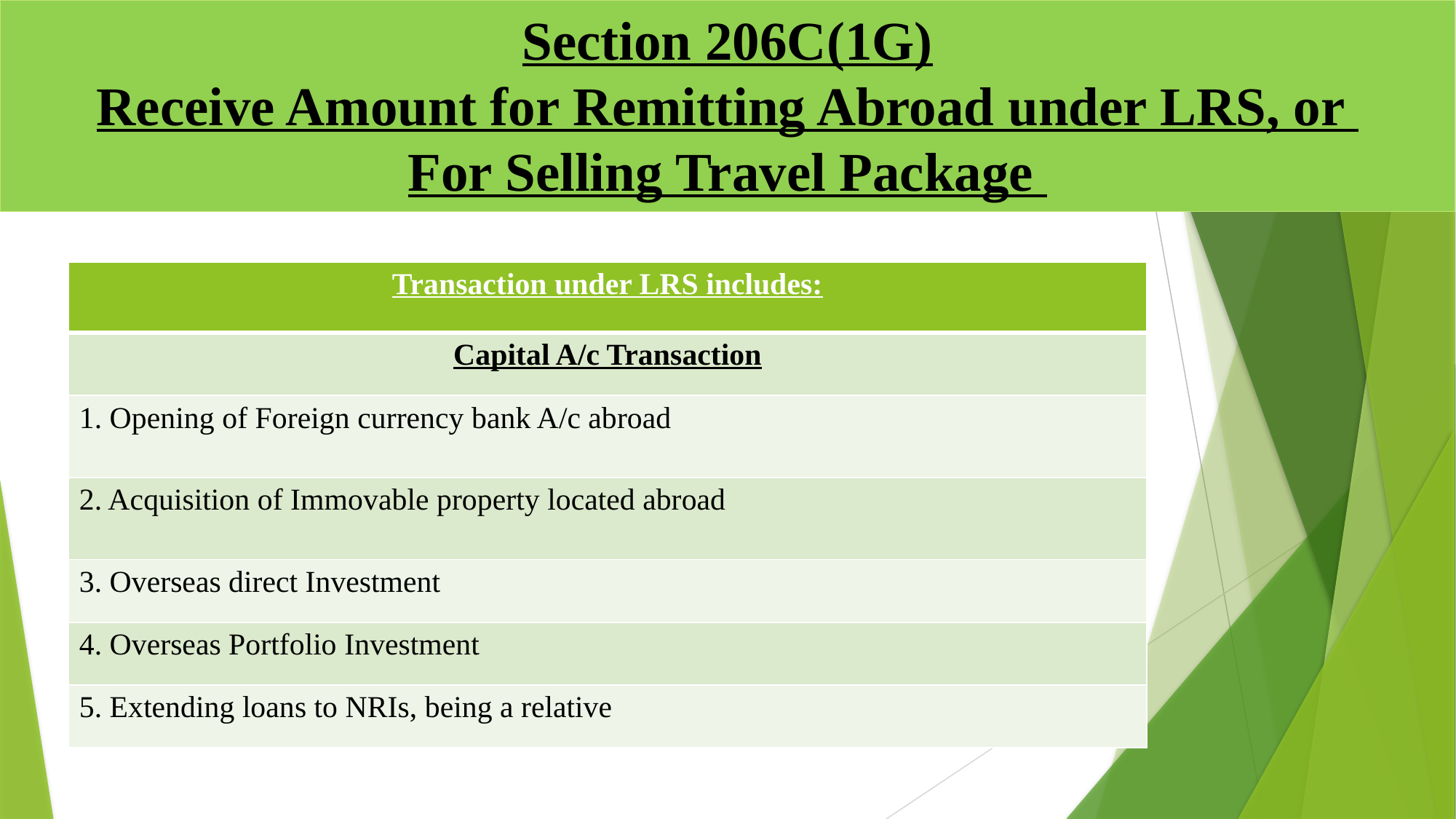

# Section 206C(1G) Receive Amount for Remitting Abroad under LRS, or For Selling Travel Package
| Transaction under LRS includes: |
| --- |
| Capital A/c Transaction |
| 1. Opening of Foreign currency bank A/c abroad |
| 2. Acquisition of Immovable property located abroad |
| 3. Overseas direct Investment |
| 4. Overseas Portfolio Investment |
| 5. Extending loans to NRIs, being a relative |